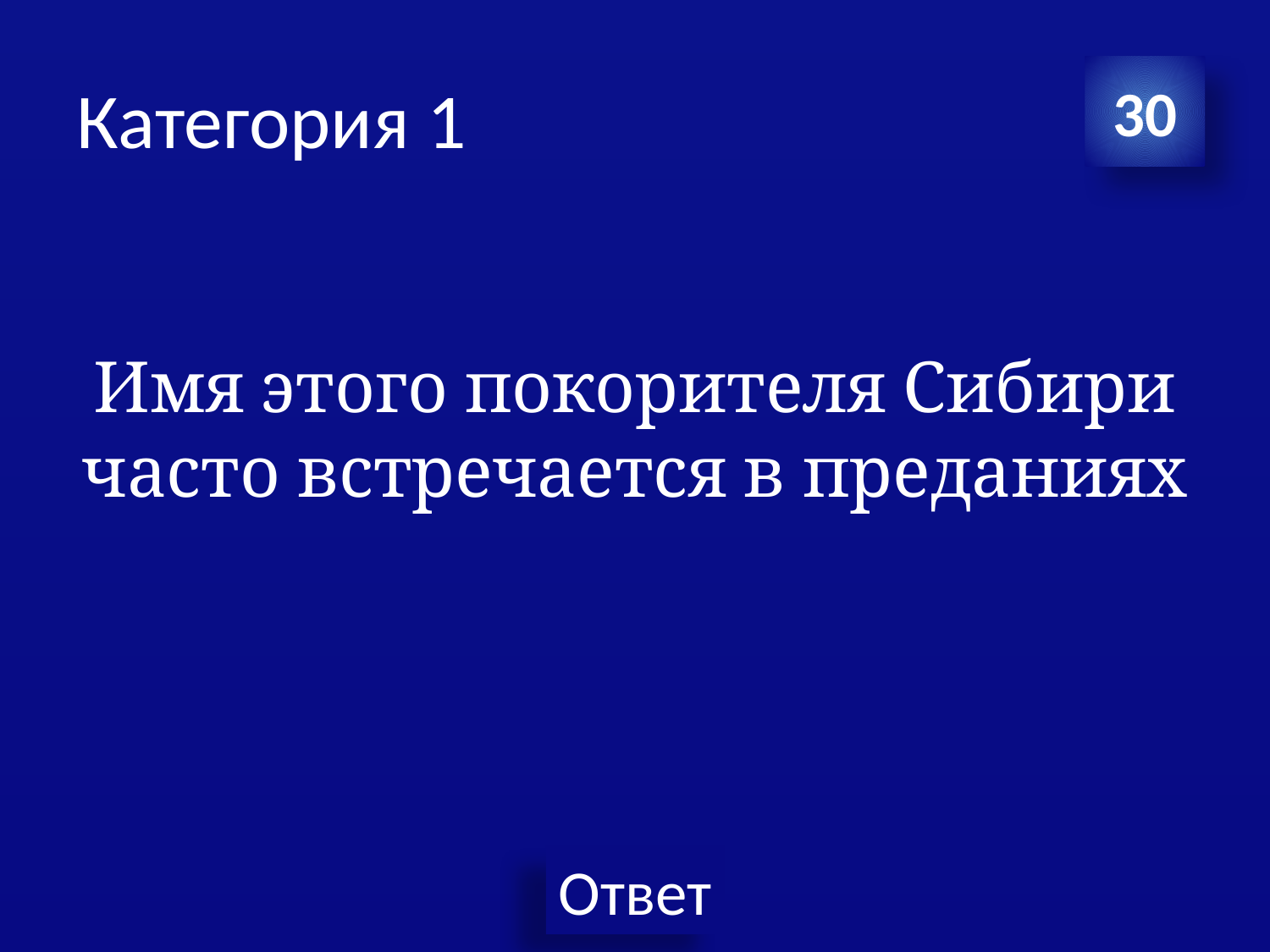

# Категория 1
30
Имя этого покорителя Сибири часто встречается в преданиях